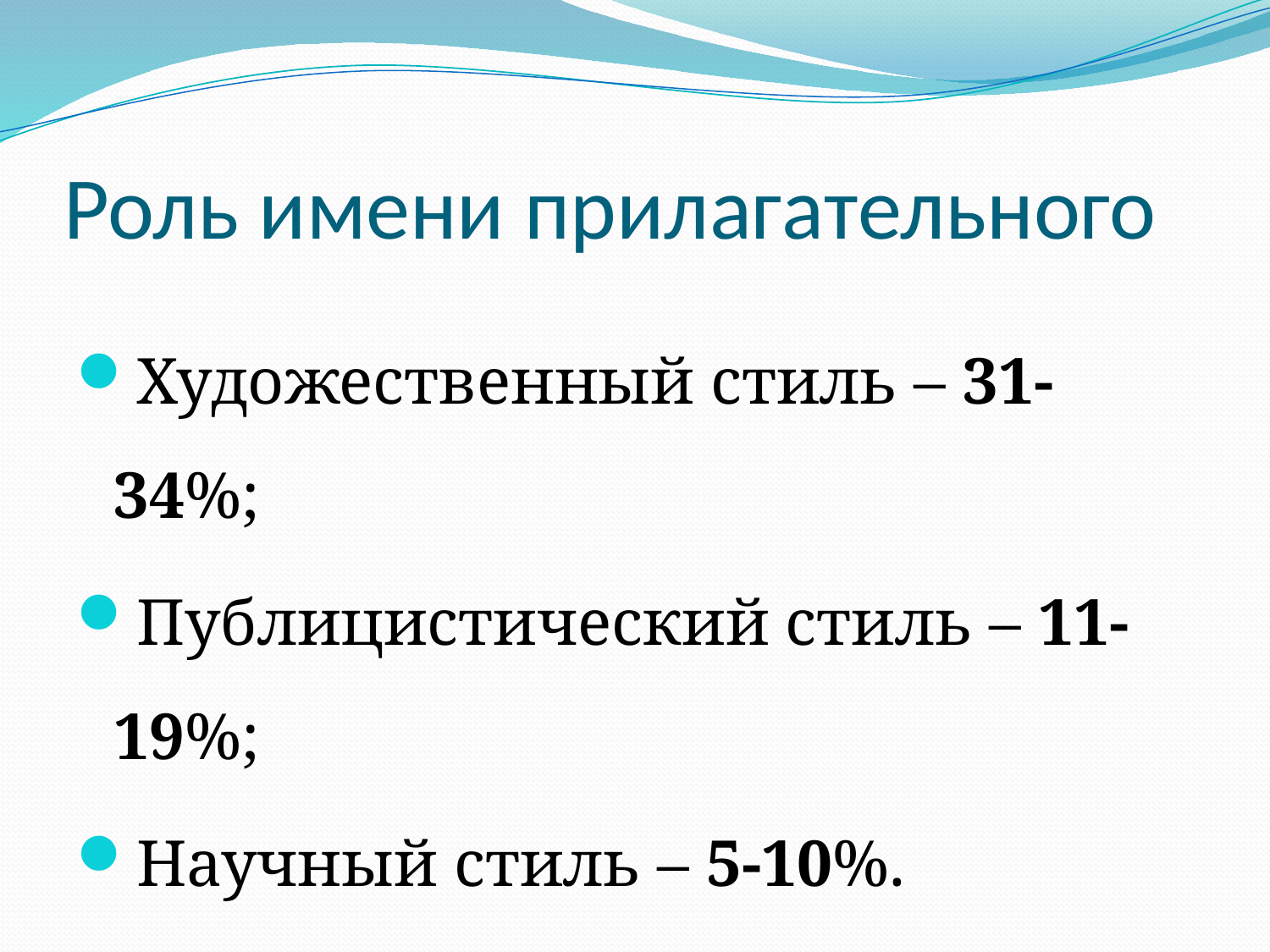

# Роль имени прилагательного
Художественный стиль – 31-34%;
Публицистический стиль – 11-19%;
Научный стиль – 5-10%.